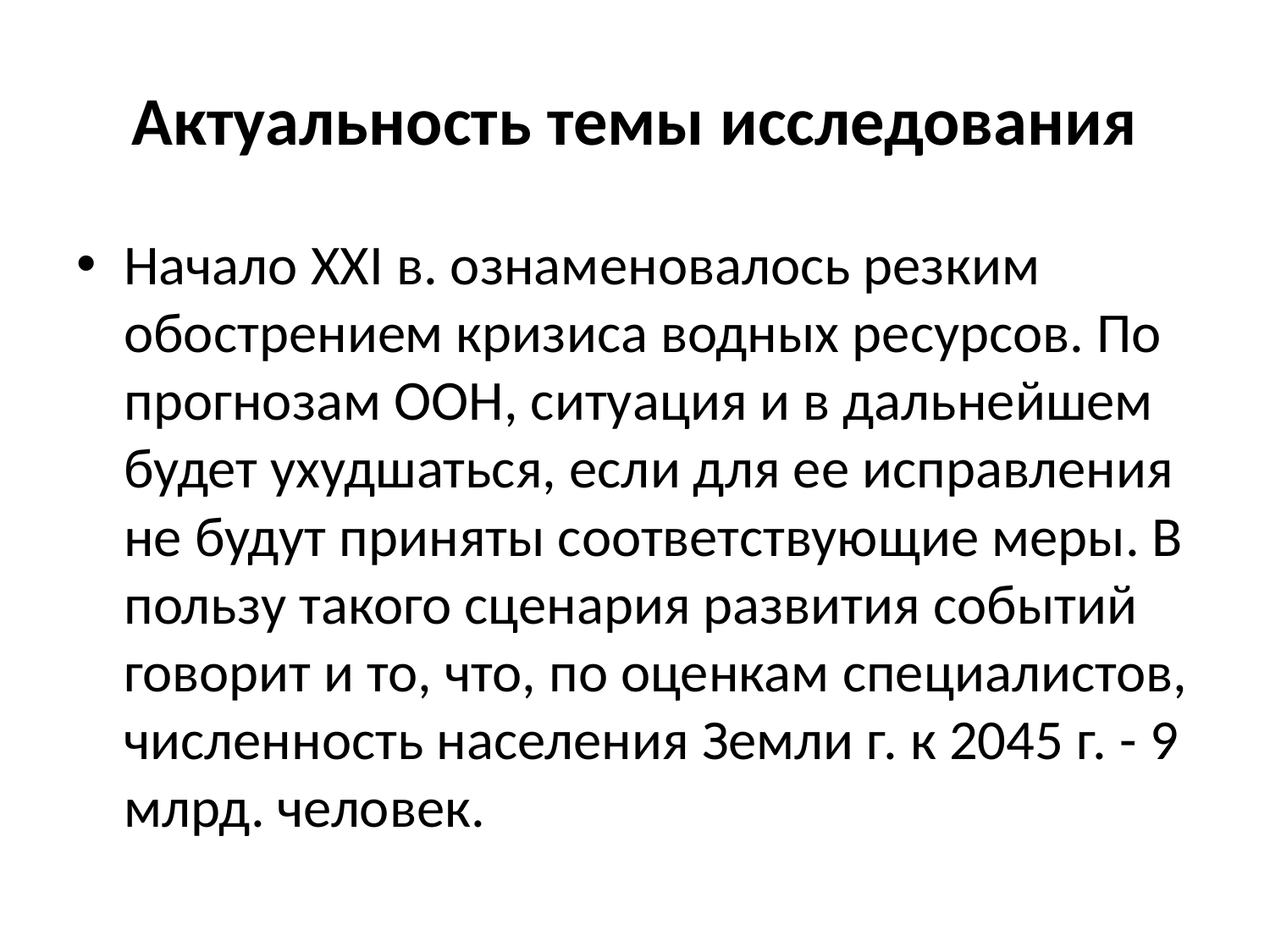

# Актуальность темы исследования
Начало XXI в. ознаменовалось резким обострением кризиса водных ресурсов. По прогнозам ООН, ситуация и в дальнейшем будет ухудшаться, если для ее исправления не будут приняты соответствующие меры. В пользу такого сценария развития событий говорит и то, что, по оценкам специалистов, численность населения Земли г. к 2045 г. - 9 млрд. человек.